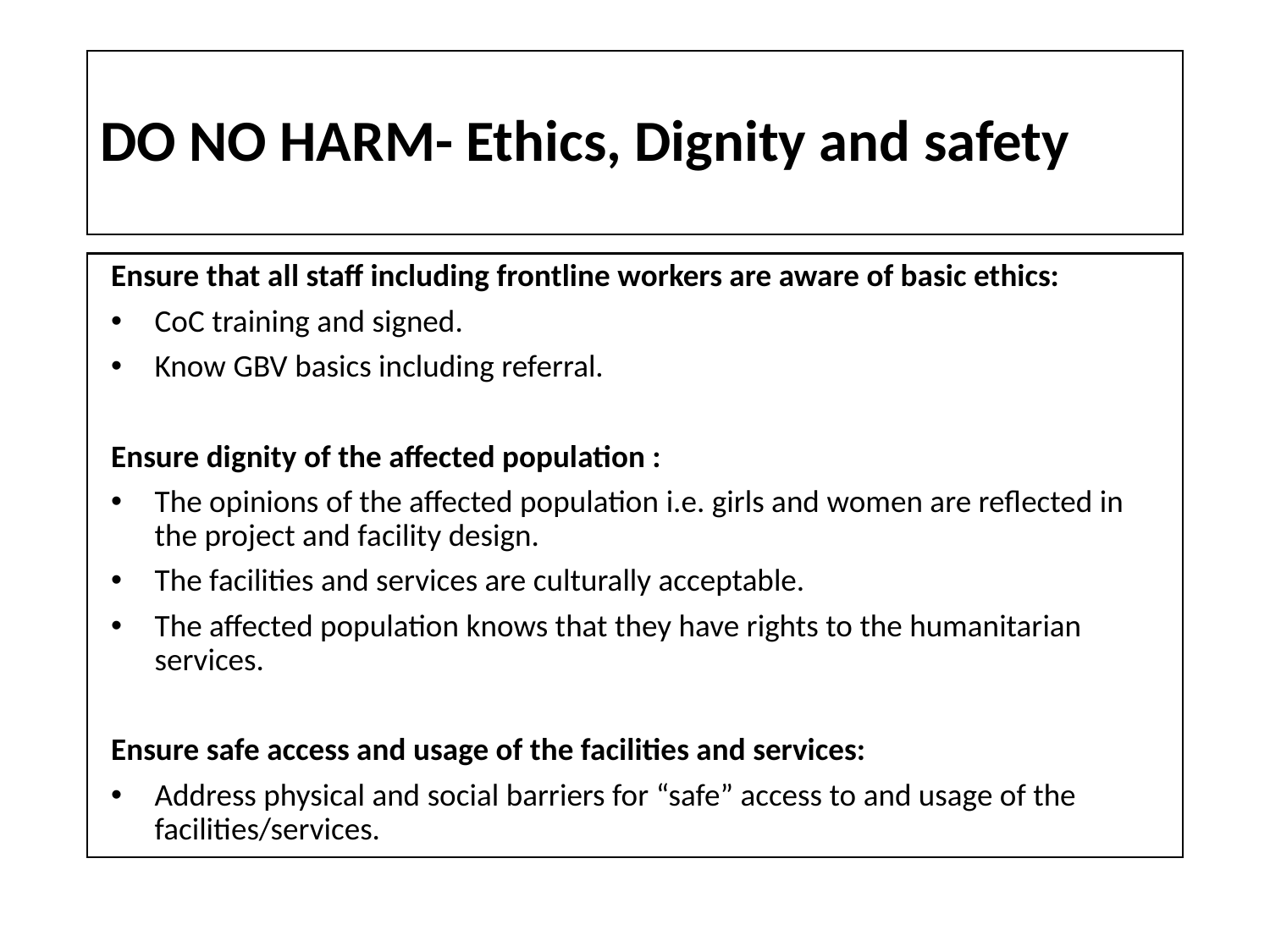

# DO NO HARM- Ethics, Dignity and safety
Ensure that all staff including frontline workers are aware of basic ethics:
CoC training and signed.
Know GBV basics including referral.

Ensure dignity of the affected population :
The opinions of the affected population i.e. girls and women are reflected in the project and facility design.
The facilities and services are culturally acceptable.
The affected population knows that they have rights to the humanitarian services.

Ensure safe access and usage of the facilities and services:
Address physical and social barriers for “safe” access to and usage of the facilities/services.